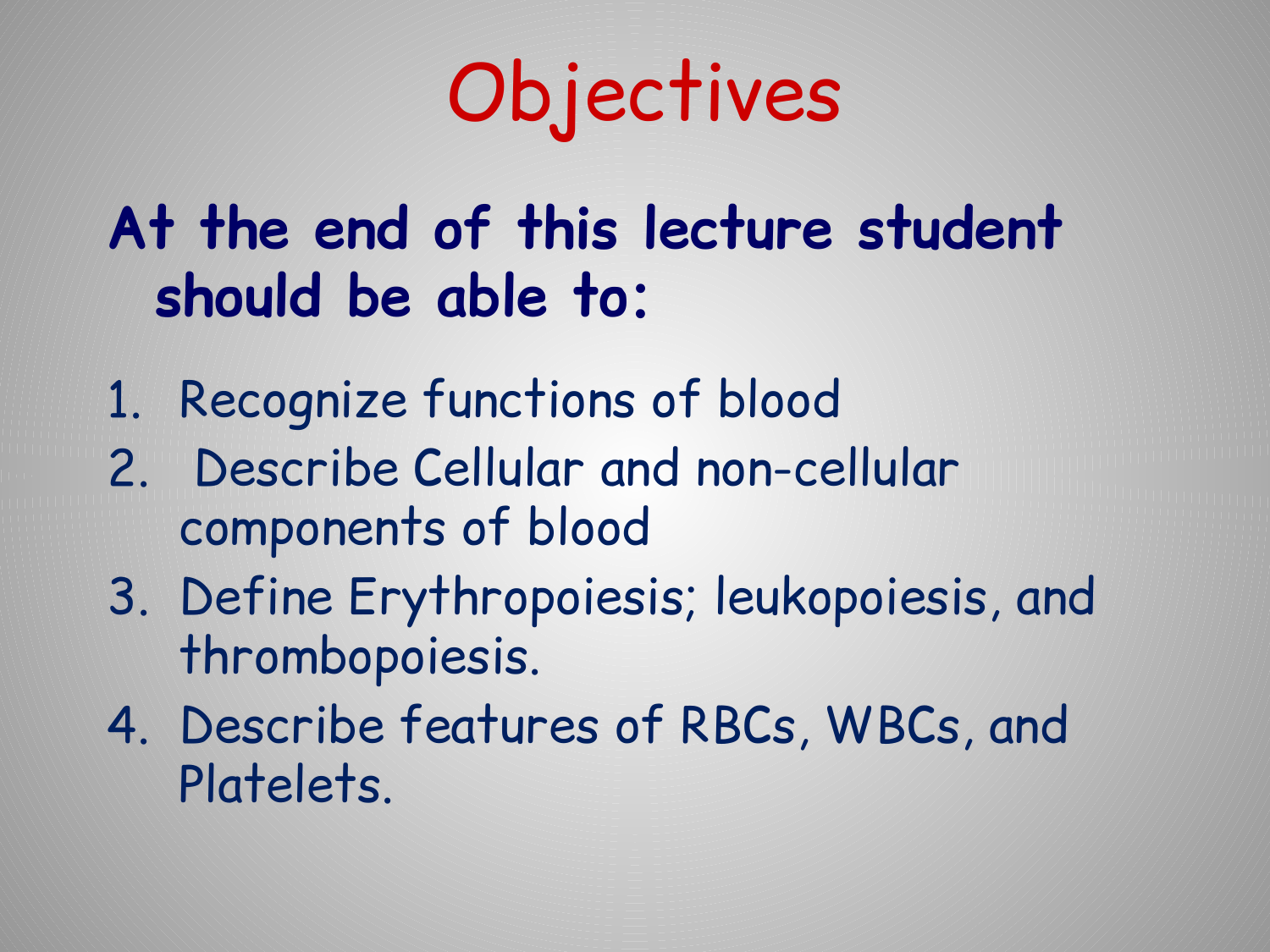

Objectives
At the end of this lecture student should be able to:
Recognize functions of blood
 Describe Cellular and non-cellular components of blood
Define Erythropoiesis; leukopoiesis, and thrombopoiesis.
Describe features of RBCs, WBCs, and Platelets.